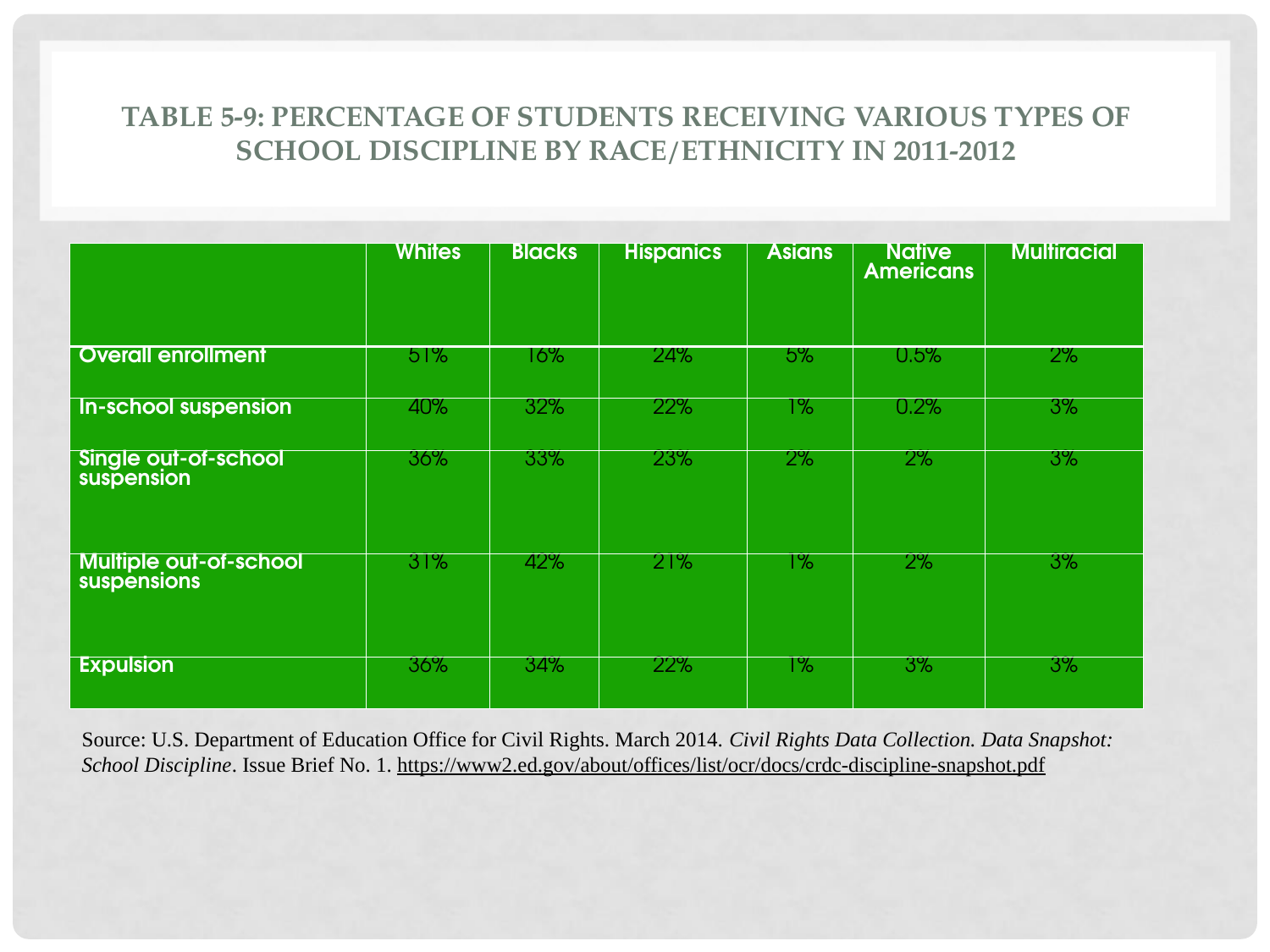

# TABLE 5-9: PERCENTAGE OF STUDENTS RECEIVING VARIOUS TYPES OF SCHOOL DISCIPLINE BY RACE/ETHNICITY IN 2011-2012
|  | Whites | Blacks | Hispanics | Asians | Native Americans | Multiracial |
| --- | --- | --- | --- | --- | --- | --- |
| Overall enrollment | 51% | 16% | 24% | 5% | 0.5% | 2% |
| In-school suspension | 40% | 32% | 22% | 1% | 0.2% | 3% |
| Single out-of-school suspension | 36% | 33% | 23% | 2% | 2% | 3% |
| Multiple out-of-school suspensions | 31% | 42% | 21% | 1% | 2% | 3% |
| Expulsion | 36% | 34% | 22% | 1% | 3% | 3% |
Source: U.S. Department of Education Office for Civil Rights. March 2014. Civil Rights Data Collection. Data Snapshot: School Discipline. Issue Brief No. 1. https://www2.ed.gov/about/offices/list/ocr/docs/crdc-discipline-snapshot.pdf